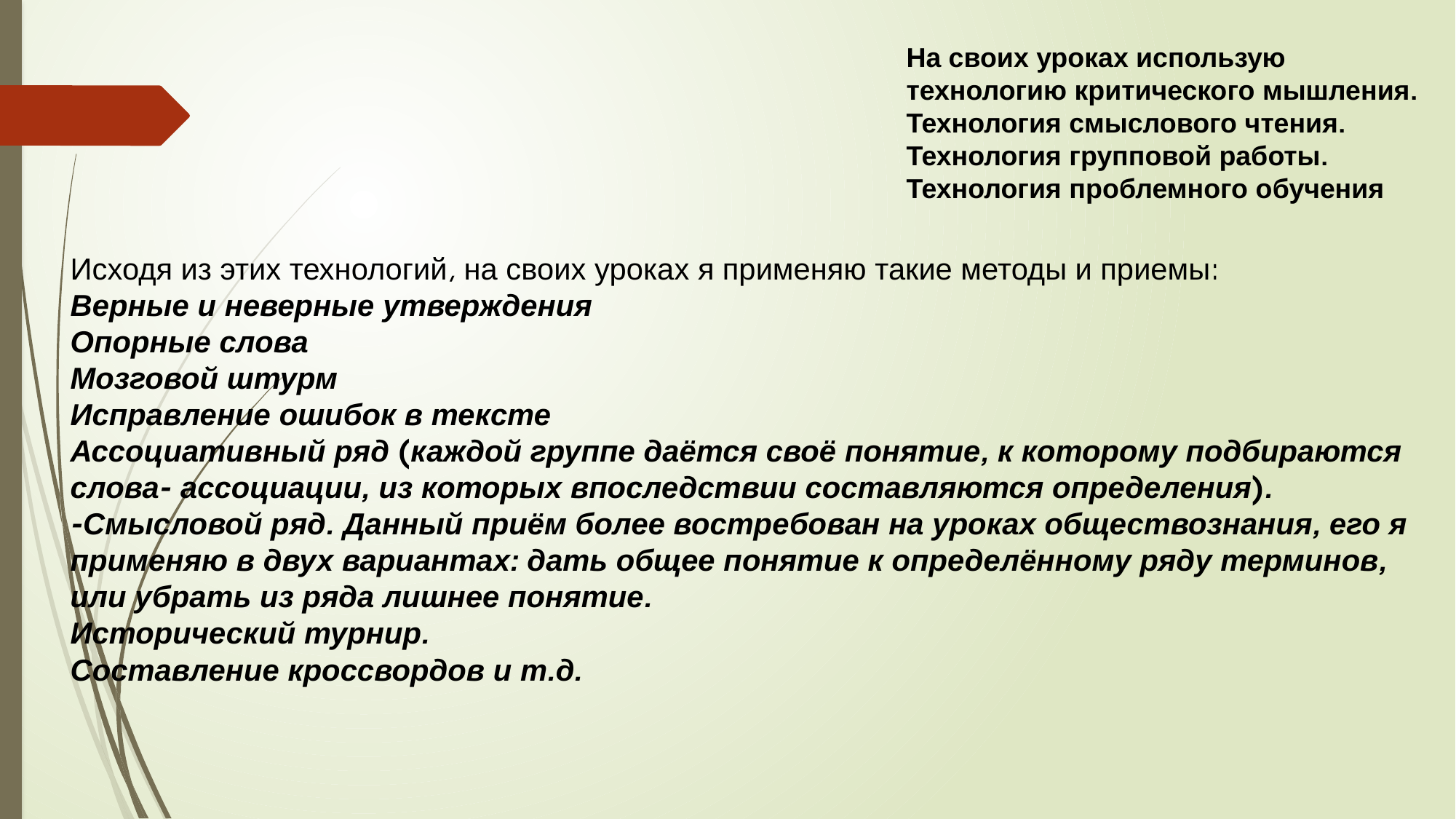

На своих уроках использую технологию критического мышления.
Технология смыслового чтения.
Технология групповой работы.
Технология проблемного обучения
Исходя из этих технологий, на своих уроках я применяю такие методы и приемы:
Верные и неверные утверждения
Опорные слова
Мозговой штурм
Исправление ошибок в тексте
Ассоциативный ряд (каждой группе даётся своё понятие, к которому подбираются слова- ассоциации, из которых впоследствии составляются определения).
-Смысловой ряд. Данный приём более востребован на уроках обществознания, его я применяю в двух вариантах: дать общее понятие к определённому ряду терминов, или убрать из ряда лишнее понятие.
Исторический турнир.
Составление кроссвордов и т.д.